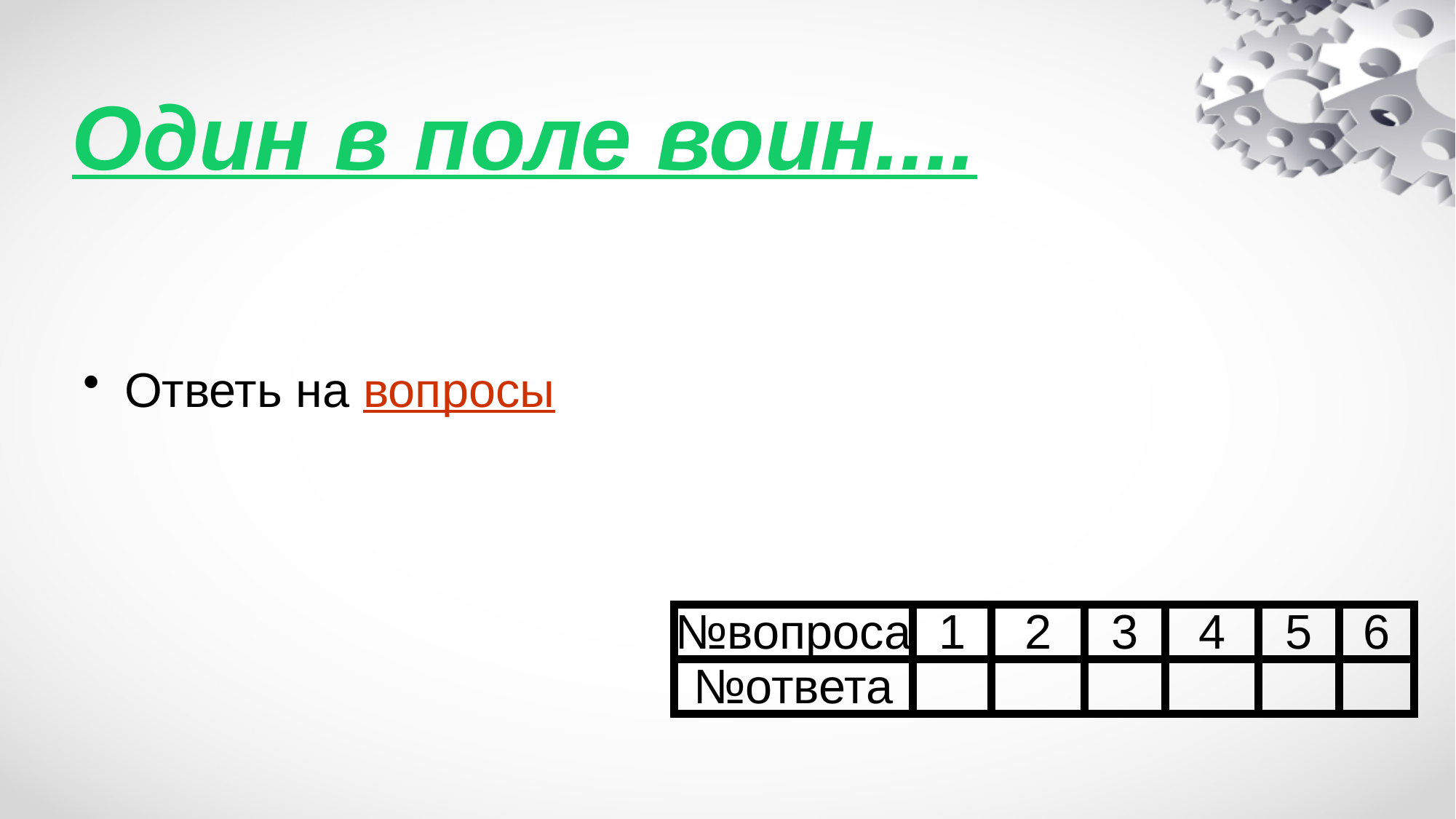

# Один в поле воин....
Ответь на вопросы
| №вопроса | 1 | 2 | 3 | 4 | 5 | 6 |
| --- | --- | --- | --- | --- | --- | --- |
| №ответа |  |  |  |  |  |  |